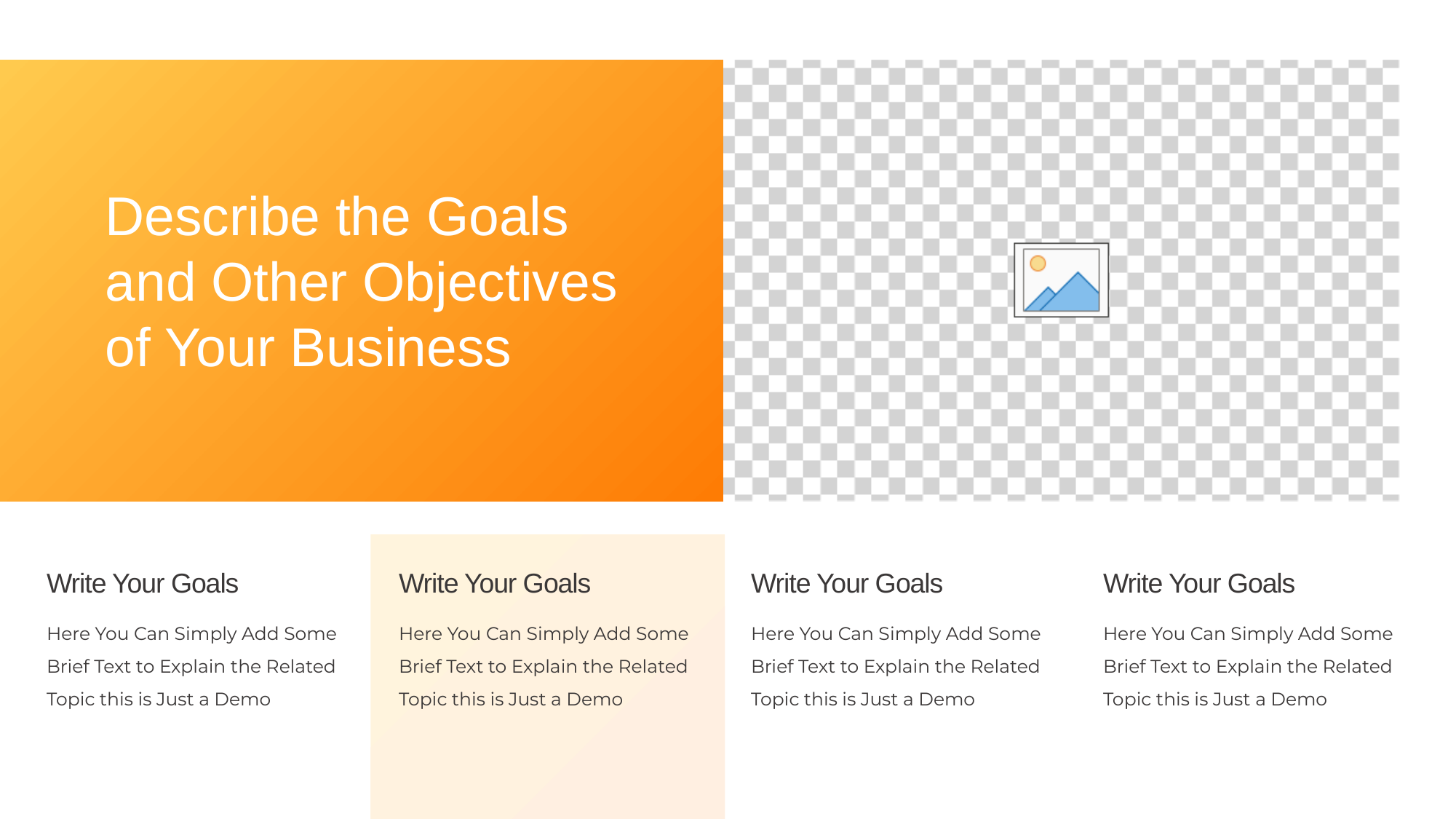

Describe the Goals
and Other Objectives
of Your Business

Write Your Goals
Here You Can Simply Add Some
Brief Text to Explain the Related
Topic this is Just a Demo
Write Your Goals
Here You Can Simply Add Some
Brief Text to Explain the Related
Topic this is Just a Demo
Write Your Goals
Here You Can Simply Add Some
Brief Text to Explain the Related
Topic this is Just a Demo
Write Your Goals
Here You Can Simply Add Some
Brief Text to Explain the Related
Topic this is Just a Demo